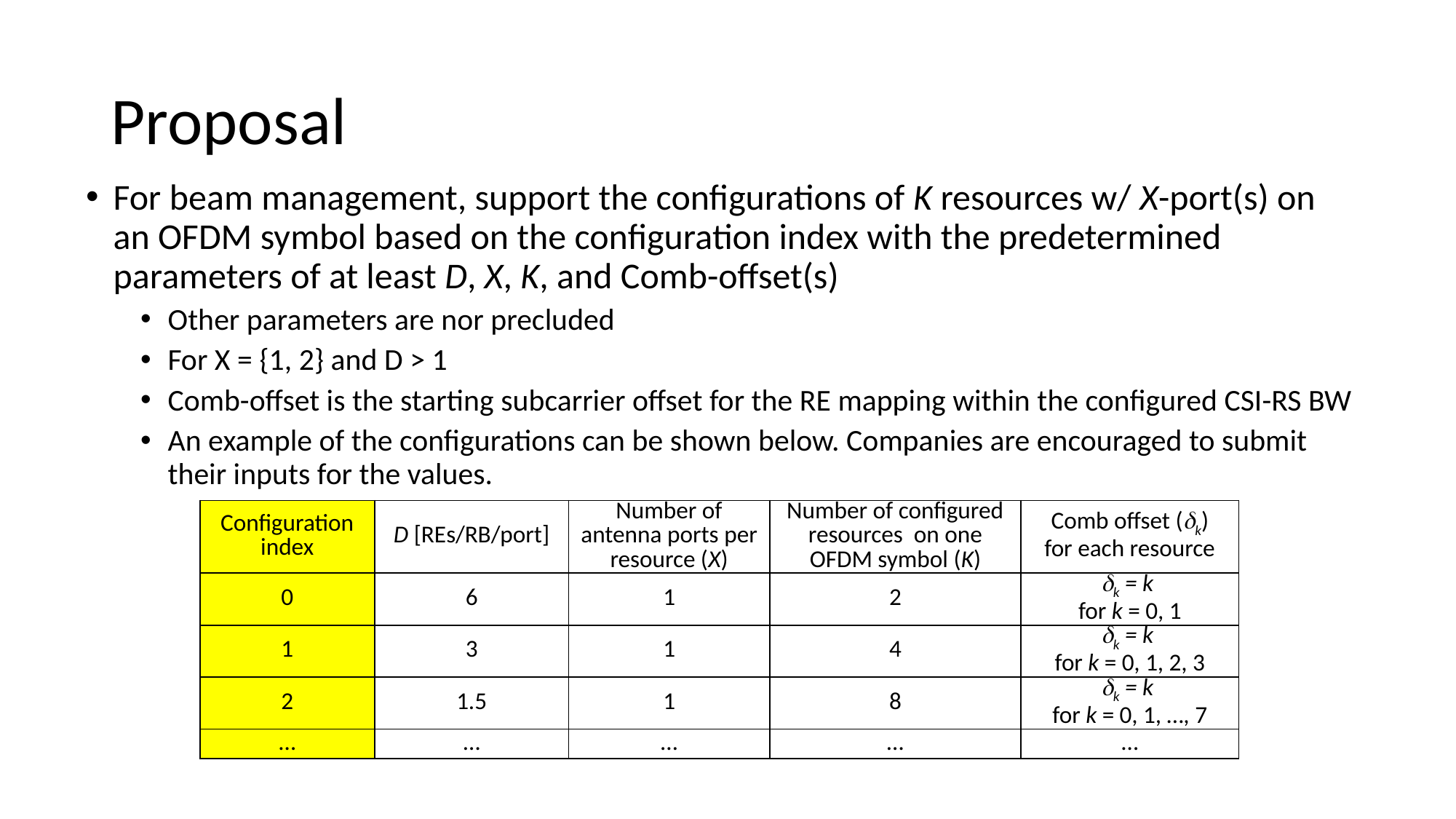

# Proposal
For beam management, support the configurations of K resources w/ X-port(s) on an OFDM symbol based on the configuration index with the predetermined parameters of at least D, X, K, and Comb-offset(s)
Other parameters are nor precluded
For X = {1, 2} and D > 1
Comb-offset is the starting subcarrier offset for the RE mapping within the configured CSI-RS BW
An example of the configurations can be shown below. Companies are encouraged to submit their inputs for the values.

| Configuration index | D [REs/RB/port] | Number of antenna ports per resource (X) | Number of configured resources on one OFDM symbol (K) | Comb offset (δk) for each resource |
| --- | --- | --- | --- | --- |
| 0 | 6 | 1 | 2 | δk = k for k = 0, 1 |
| 1 | 3 | 1 | 4 | δk = k for k = 0, 1, 2, 3 |
| 2 | 1.5 | 1 | 8 | δk = k for k = 0, 1, …, 7 |
| … | … | … | … | … |